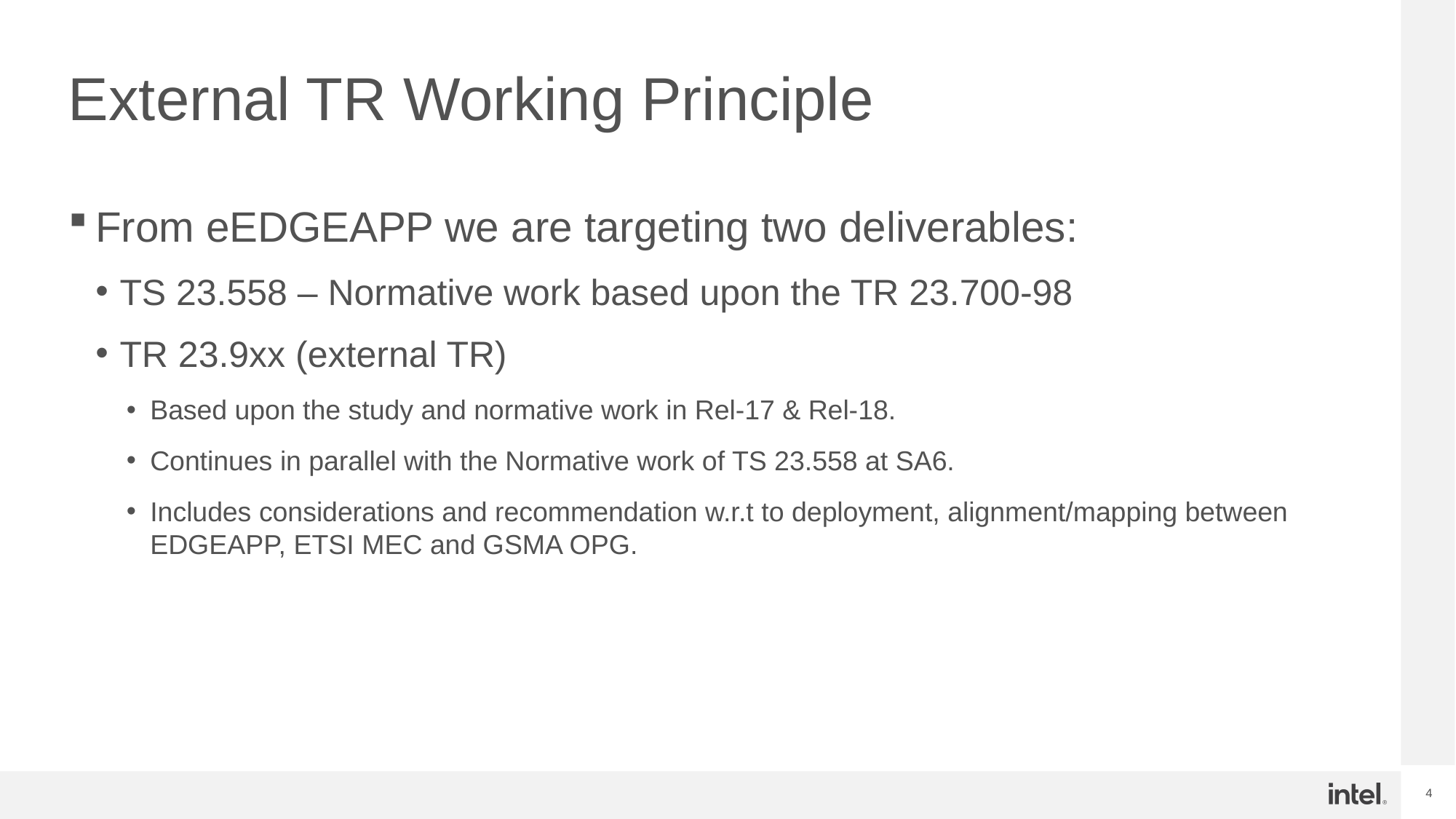

# External TR Working Principle
From eEDGEAPP we are targeting two deliverables:
TS 23.558 – Normative work based upon the TR 23.700-98
TR 23.9xx (external TR)
Based upon the study and normative work in Rel-17 & Rel-18.
Continues in parallel with the Normative work of TS 23.558 at SA6.
Includes considerations and recommendation w.r.t to deployment, alignment/mapping between EDGEAPP, ETSI MEC and GSMA OPG.